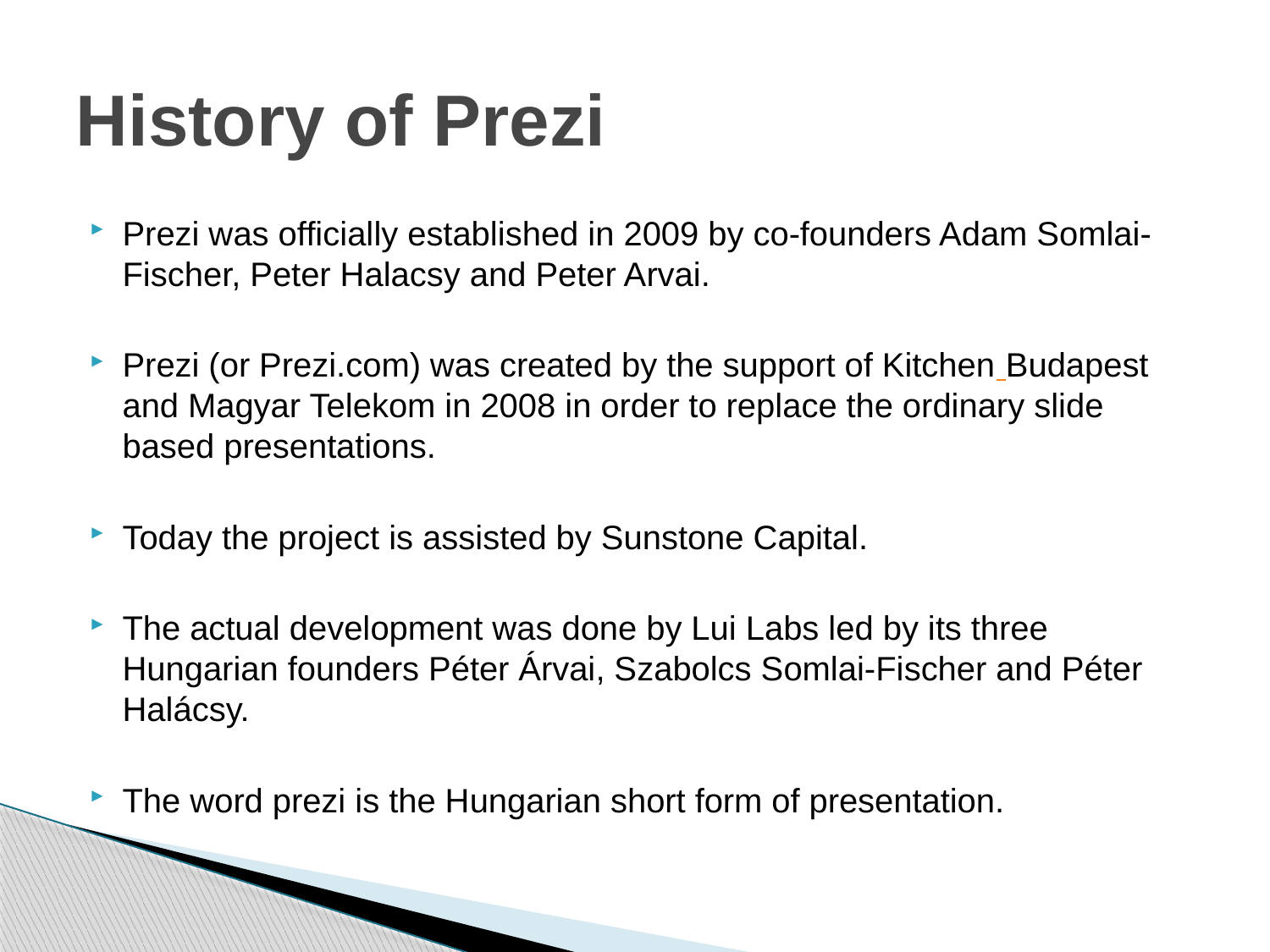

# History of Prezi
Prezi was officially established in 2009 by co-founders Adam Somlai-Fischer, Peter Halacsy and Peter Arvai.

Prezi (or Prezi.com) was created by the support of Kitchen Budapest and Magyar Telekom in 2008 in order to replace the ordinary slide based presentations.

Today the project is assisted by Sunstone Capital.

The actual development was done by Lui Labs led by its three Hungarian founders Péter Árvai, Szabolcs Somlai-Fischer and Péter Halácsy.

The word prezi is the Hungarian short form of presentation.